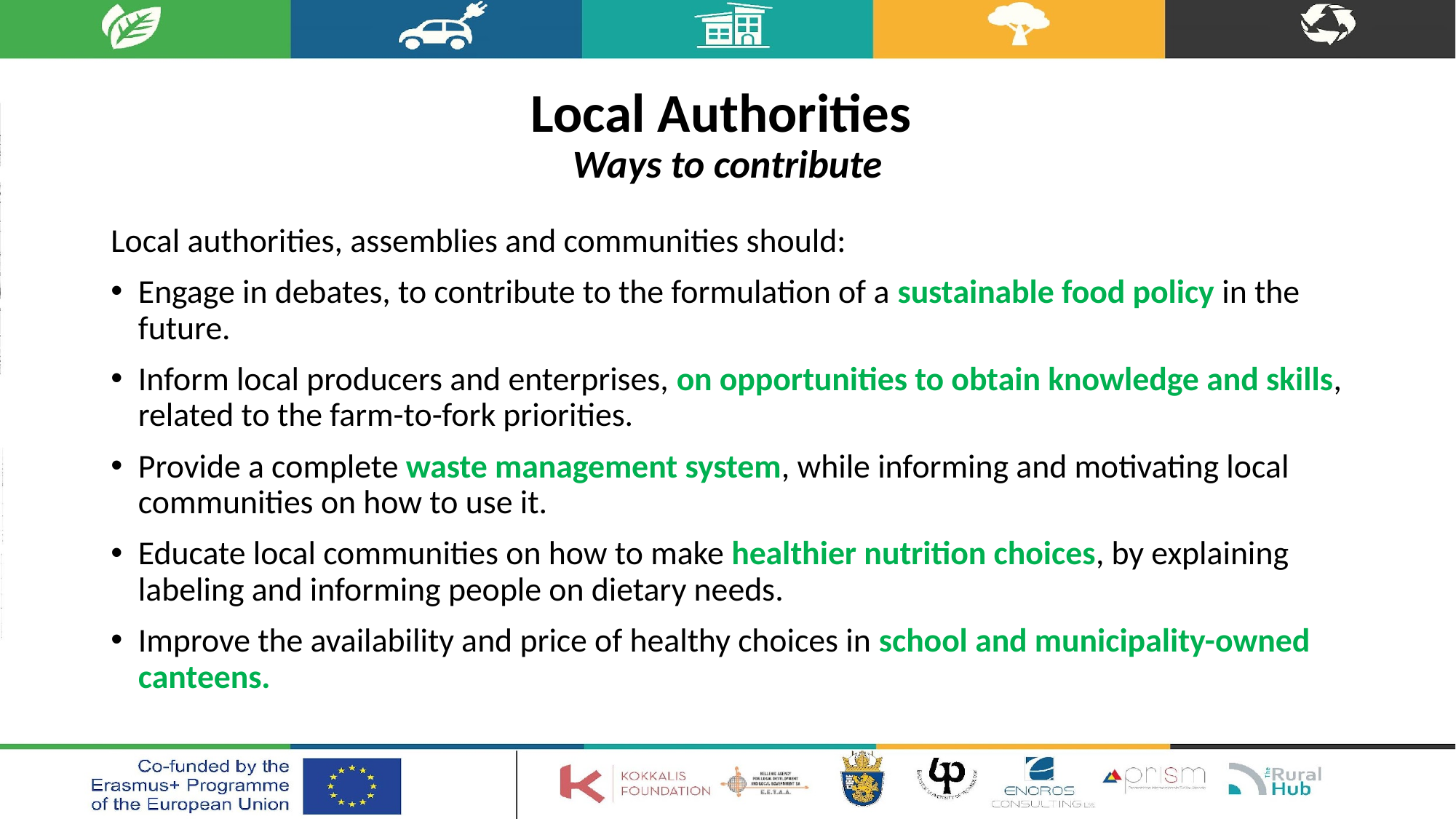

# Local Authorities Ways to contribute
Local authorities, assemblies and communities should:
Engage in debates, to contribute to the formulation of a sustainable food policy in the future.
Inform local producers and enterprises, on opportunities to obtain knowledge and skills, related to the farm-to-fork priorities.
Provide a complete waste management system, while informing and motivating local communities on how to use it.
Educate local communities on how to make healthier nutrition choices, by explaining labeling and informing people on dietary needs.
Improve the availability and price of healthy choices in school and municipality-owned canteens.